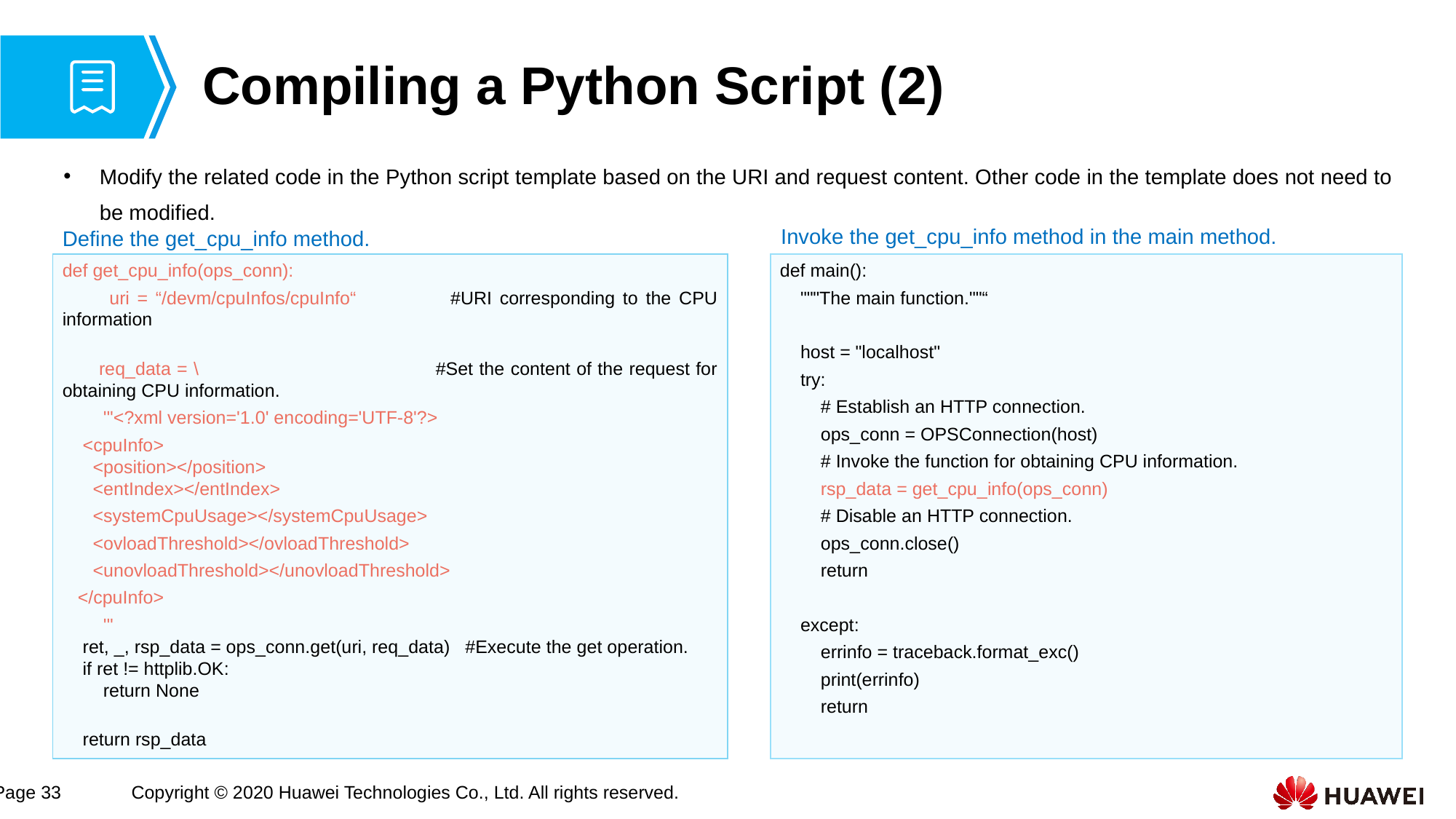

# Compiling a Python Script (2)
Modify the related code in the Python script template based on the URI and request content. Other code in the template does not need to be modified.
Invoke the get_cpu_info method in the main method.
Define the get_cpu_info method.
def get_cpu_info(ops_conn):
      uri = “/devm/cpuInfos/cpuInfo“            #URI corresponding to the CPU information

      req_data = \                                       #Set the content of the request for obtaining CPU information.
        '''<?xml version='1.0' encoding='UTF-8'?>
    <cpuInfo>
      <position></position>
      <entIndex></entIndex>
      <systemCpuUsage></systemCpuUsage>
      <ovloadThreshold></ovloadThreshold>
      <unovloadThreshold></unovloadThreshold>
   </cpuInfo>
        '''
    ret, _, rsp_data = ops_conn.get(uri, req_data)   #Execute the get operation.
    if ret != httplib.OK:
        return None

    return rsp_data

def main():
    """The main function.""“

    host = "localhost"
    try:
        # Establish an HTTP connection.
        ops_conn = OPSConnection(host)
        # Invoke the function for obtaining CPU information.
        rsp_data = get_cpu_info(ops_conn)
        # Disable an HTTP connection.
        ops_conn.close()
        return

    except:
        errinfo = traceback.format_exc()
        print(errinfo)
        return